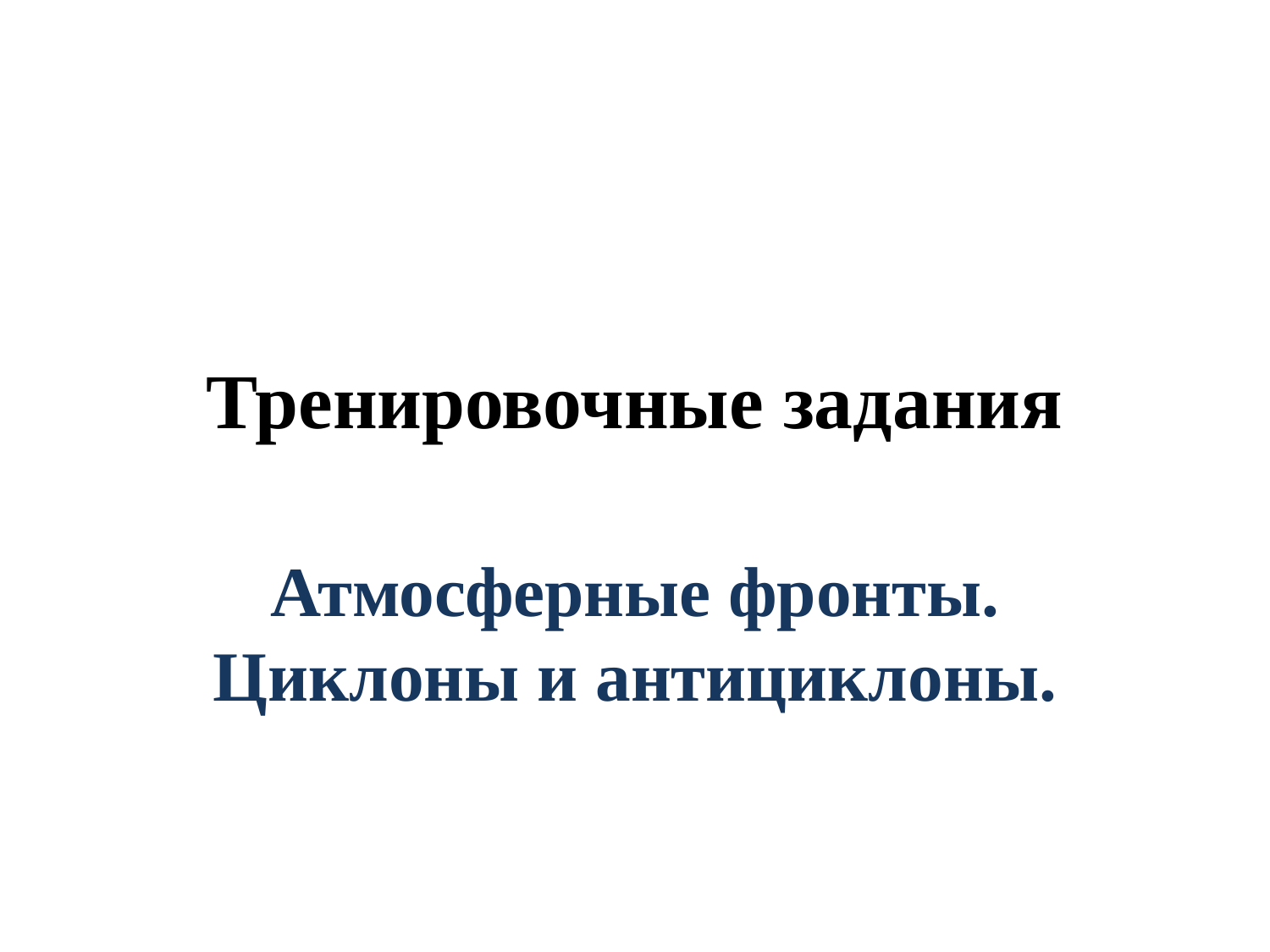

# Тренировочные задания
Атмосферные фронты. Циклоны и антициклоны.